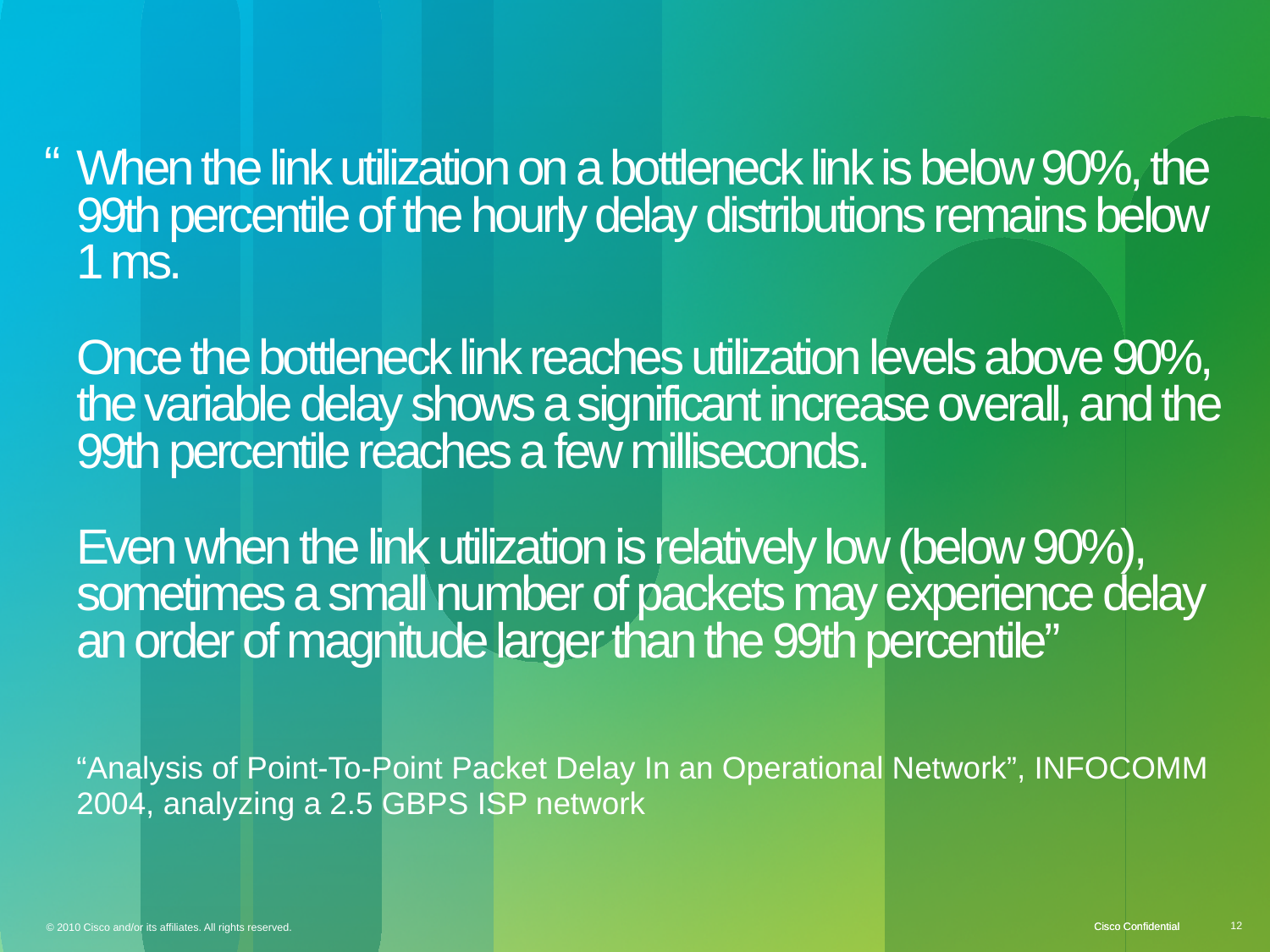

# When the link utilization on a bottleneck link is below 90%, the 99th percentile of the hourly delay distributions remains below 1 ms. Once the bottleneck link reaches utilization levels above 90%, the variable delay shows a significant increase overall, and the 99th percentile reaches a few milliseconds. Even when the link utilization is relatively low (below 90%), sometimes a small number of packets may experience delay an order of magnitude larger than the 99th percentile”
“Analysis of Point-To-Point Packet Delay In an Operational Network”, INFOCOMM 2004, analyzing a 2.5 GBPS ISP network